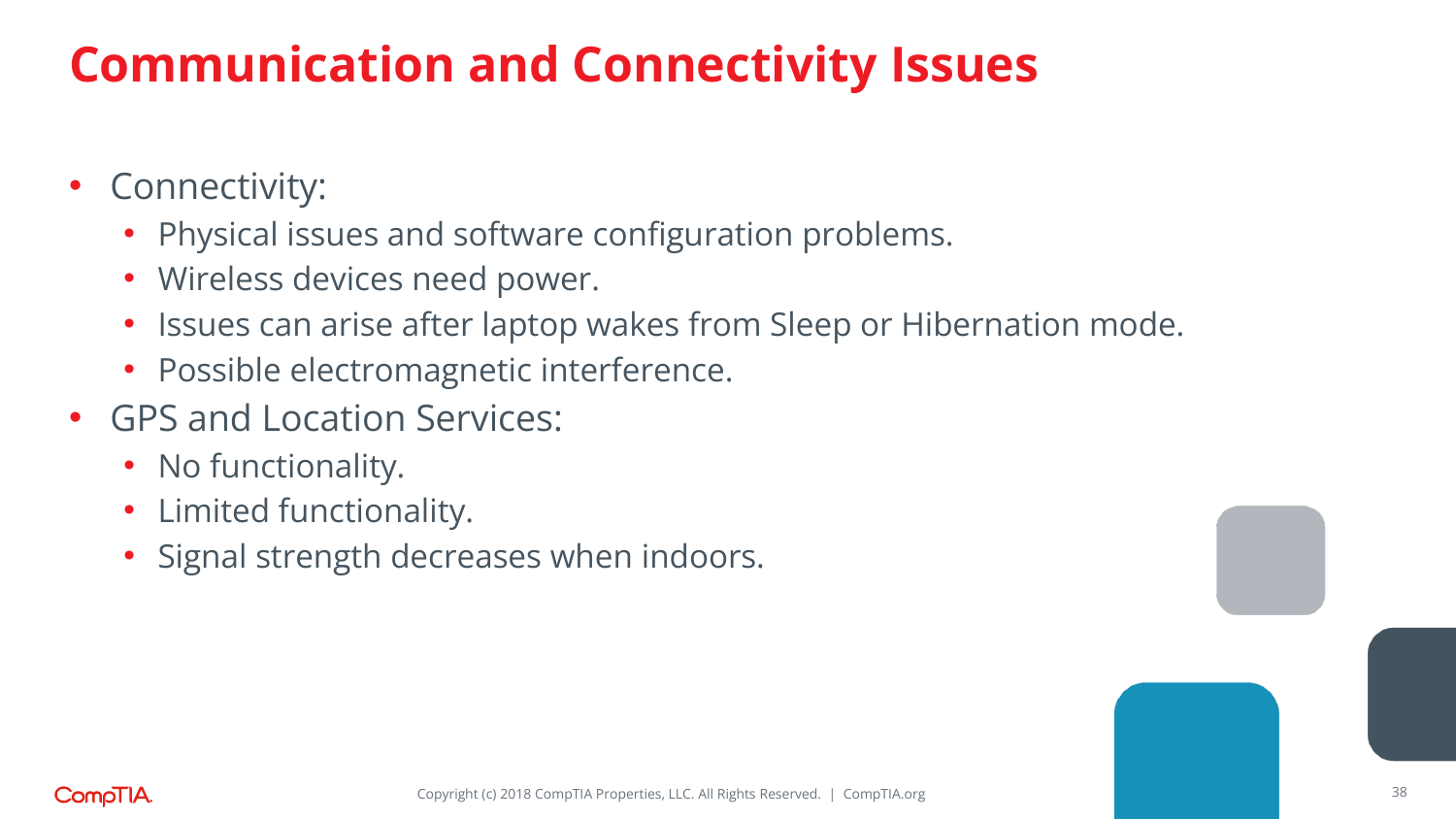

# Communication and Connectivity Issues
Connectivity:
Physical issues and software configuration problems.
Wireless devices need power.
Issues can arise after laptop wakes from Sleep or Hibernation mode.
Possible electromagnetic interference.
GPS and Location Services:
No functionality.
Limited functionality.
Signal strength decreases when indoors.
38